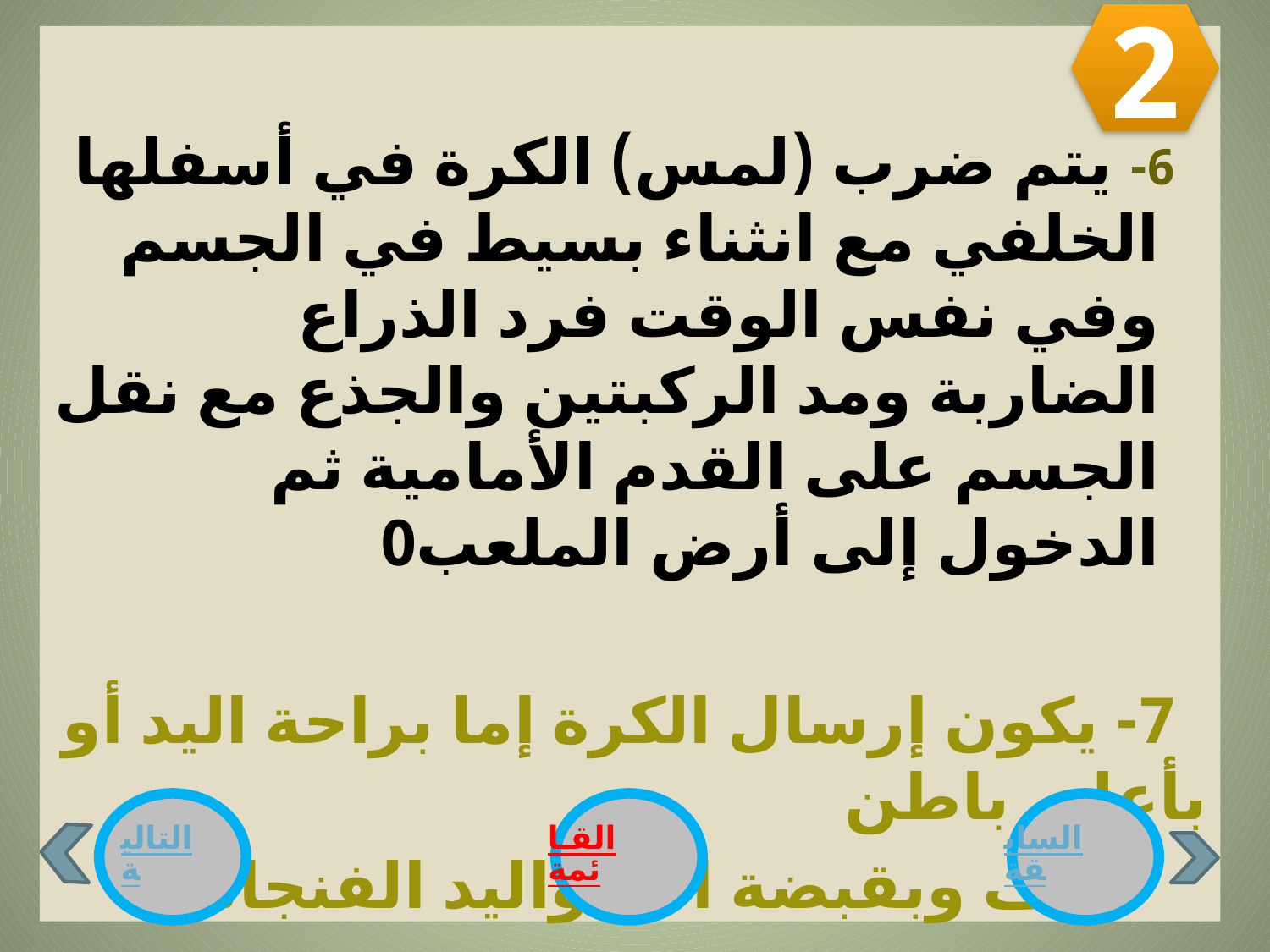

2
:
  6- يتم ضرب (لمس) الكرة في أسفلها الخلفي مع انثناء بسيط في الجسم وفي نفس الوقت فرد الذراع الضاربة ومد الركبتين والجذع مع نقل الجسم على القدم الأمامية ثم الدخول إلى أرض الملعب0

  7- يكون إرسال الكرة إما براحة اليد أو بأعلى باطن
    الكف وبقبضة اليد واليد الفنجانية0

التالية
القـائمة
السابقة